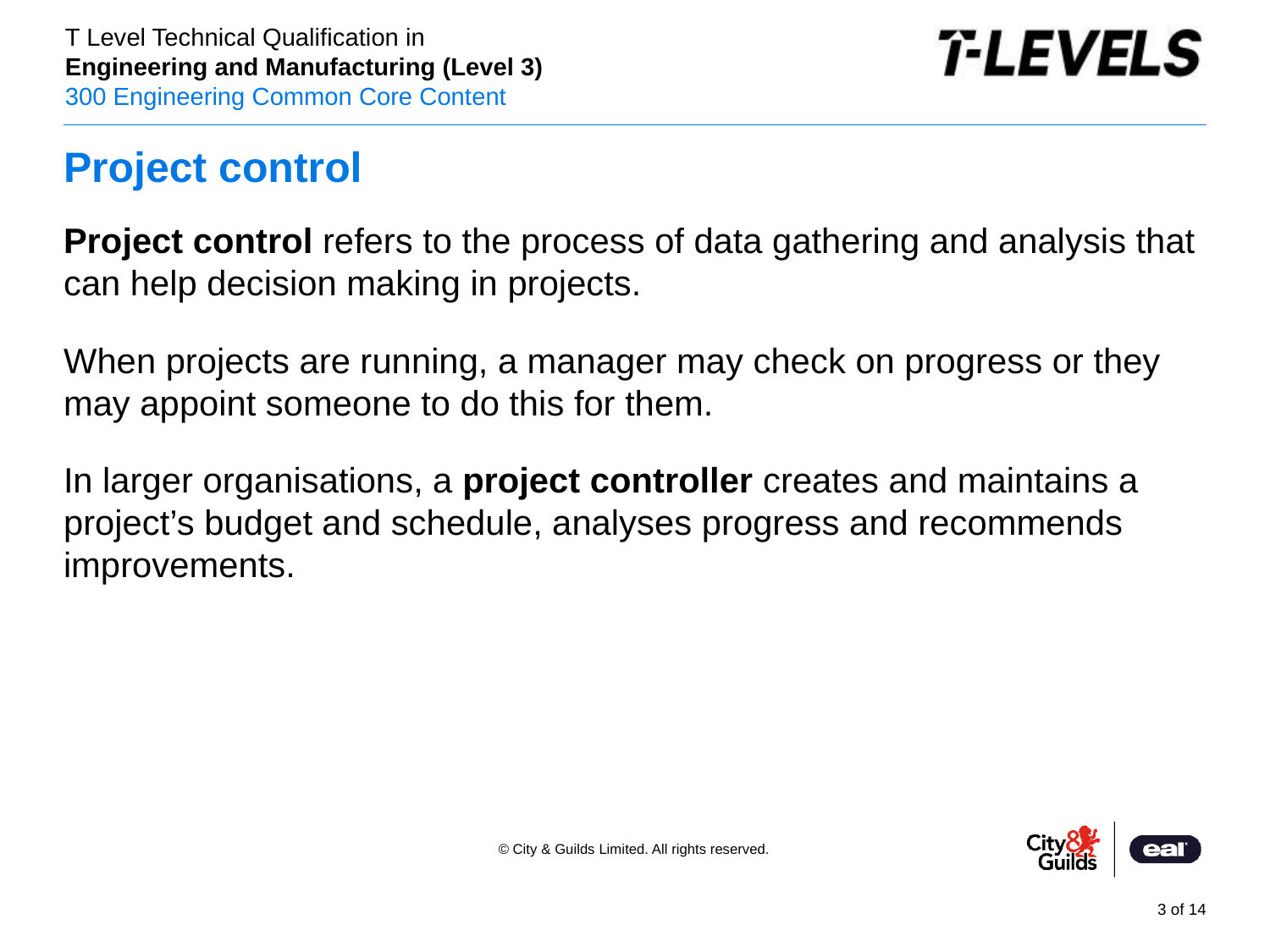

# Project control

Project control refers to the process of data gathering and analysis that can help decision making in projects.
When projects are running, a manager may check on progress or they may appoint someone to do this for them.
In larger organisations, a project controller creates and maintains a project’s budget and schedule, analyses progress and recommends improvements.